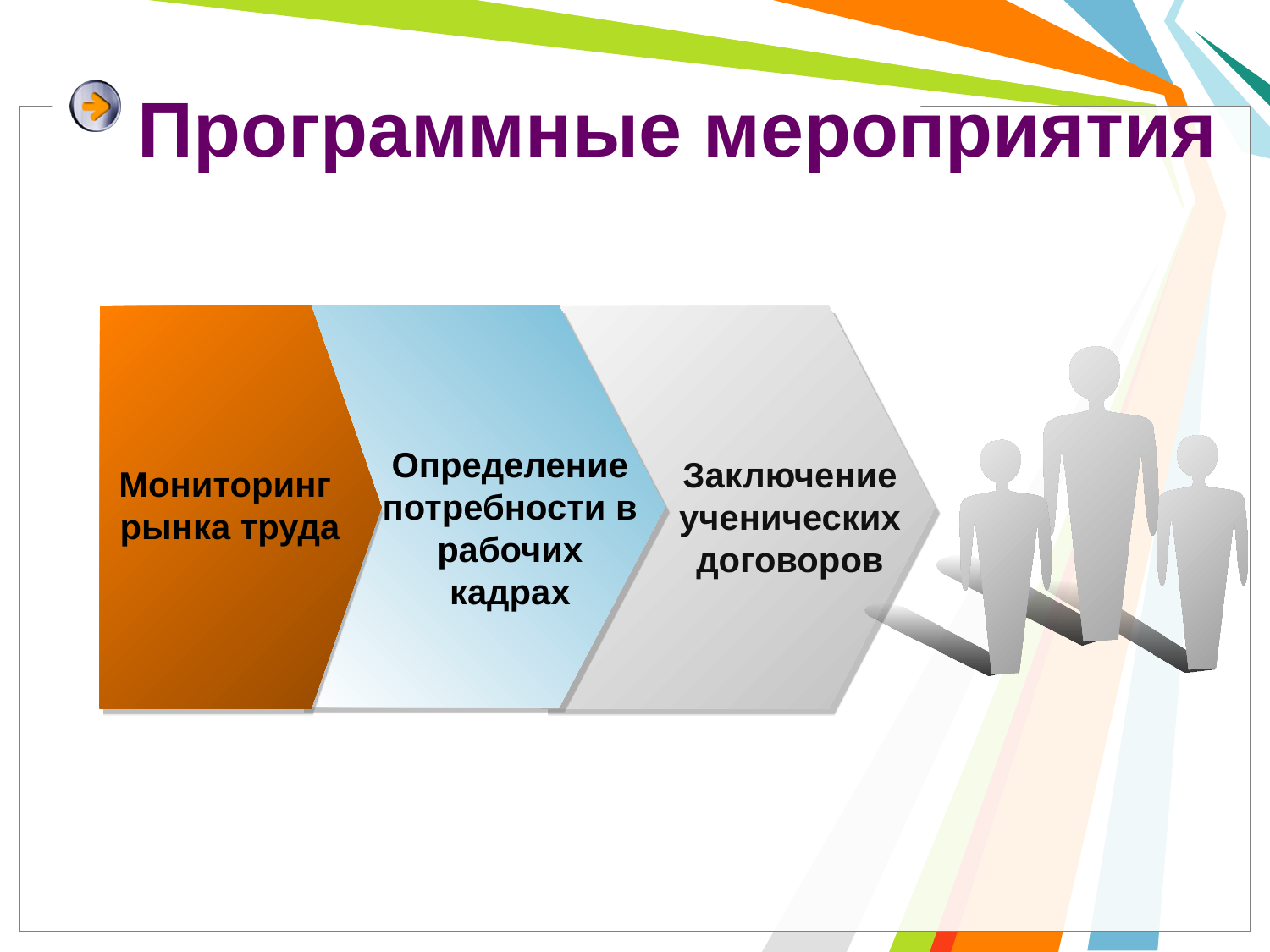

# Программные мероприятия

Определение потребности в рабочих кадрах

Заключение ученических договоров
Мониторинг
 рынка труда